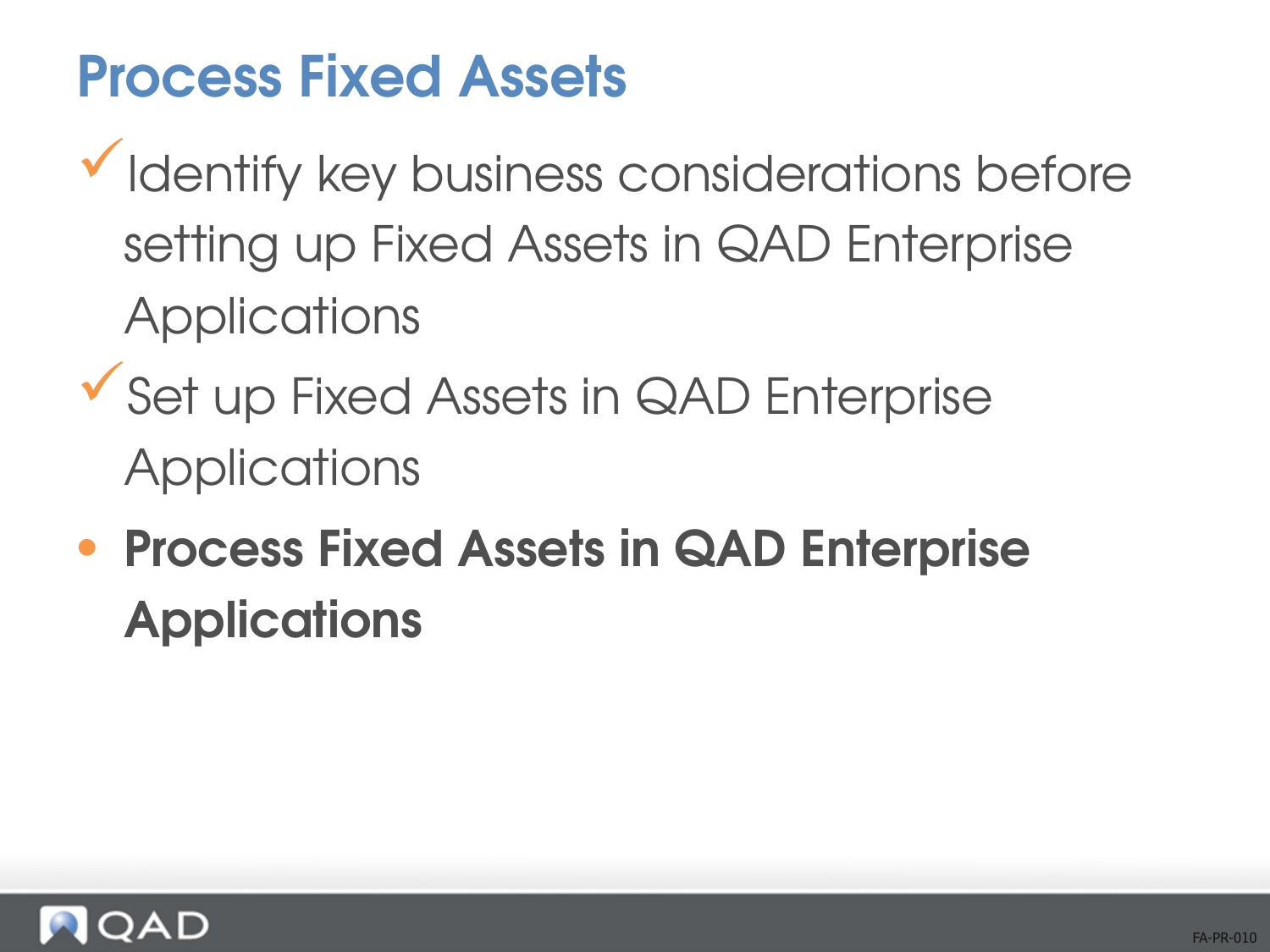

# Process Fixed Assets
Identify key business considerations before setting up Fixed Assets in QAD Enterprise Applications
Set up Fixed Assets in QAD Enterprise Applications
Process Fixed Assets in QAD Enterprise Applications
FA-PR-010